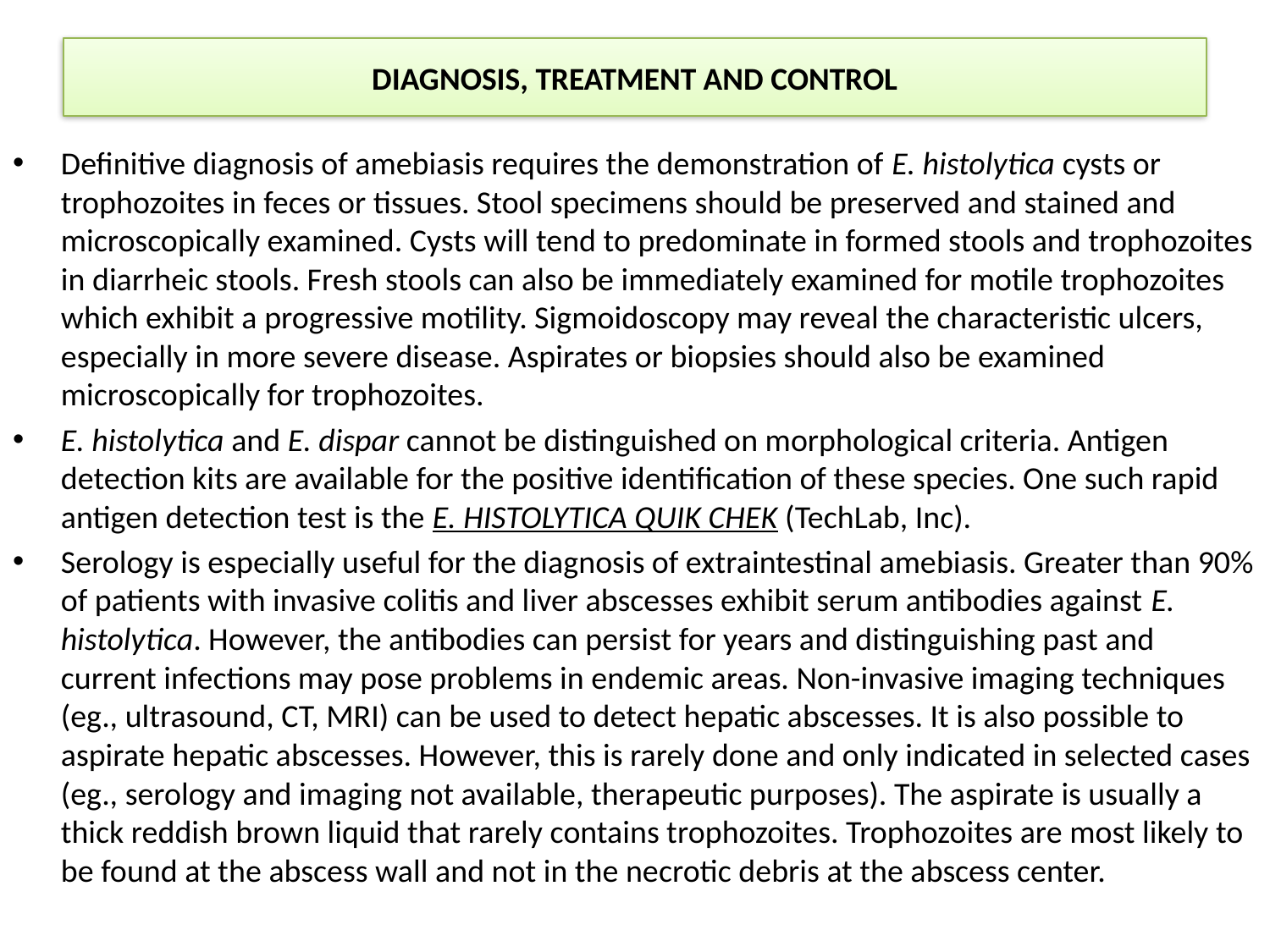

# DIAGNOSIS, TREATMENT AND CONTROL
Definitive diagnosis of amebiasis requires the demonstration of E. histolytica cysts or trophozoites in feces or tissues. Stool specimens should be preserved and stained and microscopically examined. Cysts will tend to predominate in formed stools and trophozoites in diarrheic stools. Fresh stools can also be immediately examined for motile trophozoites which exhibit a progressive motility. Sigmoidoscopy may reveal the characteristic ulcers, especially in more severe disease. Aspirates or biopsies should also be examined microscopically for trophozoites.
E. histolytica and E. dispar cannot be distinguished on morphological criteria. Antigen detection kits are available for the positive identification of these species. One such rapid antigen detection test is the E. HISTOLYTICA QUIK CHEK (TechLab, Inc).
Serology is especially useful for the diagnosis of extraintestinal amebiasis. Greater than 90% of patients with invasive colitis and liver abscesses exhibit serum antibodies against E. histolytica. However, the antibodies can persist for years and distinguishing past and current infections may pose problems in endemic areas. Non-invasive imaging techniques (eg., ultrasound, CT, MRI) can be used to detect hepatic abscesses. It is also possible to aspirate hepatic abscesses. However, this is rarely done and only indicated in selected cases (eg., serology and imaging not available, therapeutic purposes). The aspirate is usually a thick reddish brown liquid that rarely contains trophozoites. Trophozoites are most likely to be found at the abscess wall and not in the necrotic debris at the abscess center.